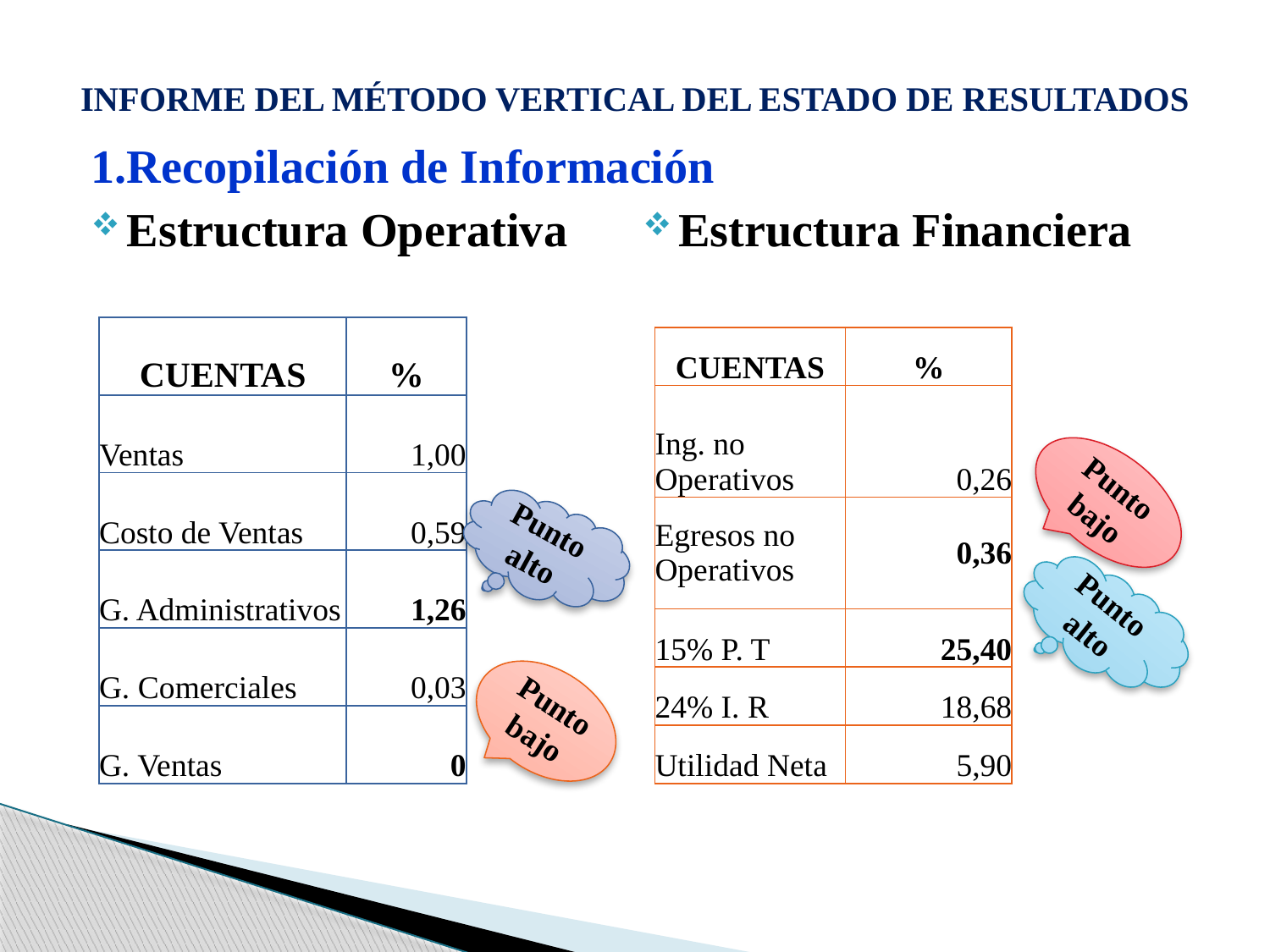

# INFORME DEL MÉTODO VERTICAL DEL ESTADO DE RESULTADOS
1.Recopilación de Información
Estructura Operativa

Estructura Financiera
| CUENTAS | % |
| --- | --- |
| Ventas | 1,00 |
| Costo de Ventas | 0,59 |
| G. Administrativos | 1,26 |
| G. Comerciales | 0,03 |
| G. Ventas | 0 |
| CUENTAS | % |
| --- | --- |
| Ing. no Operativos | 0,26 |
| Egresos no Operativos | 0,36 |
| 15% P. T | 25,40 |
| 24% I. R | 18,68 |
| Utilidad Neta | 5,90 |
Punto bajo
Punto alto
Punto alto
Punto bajo